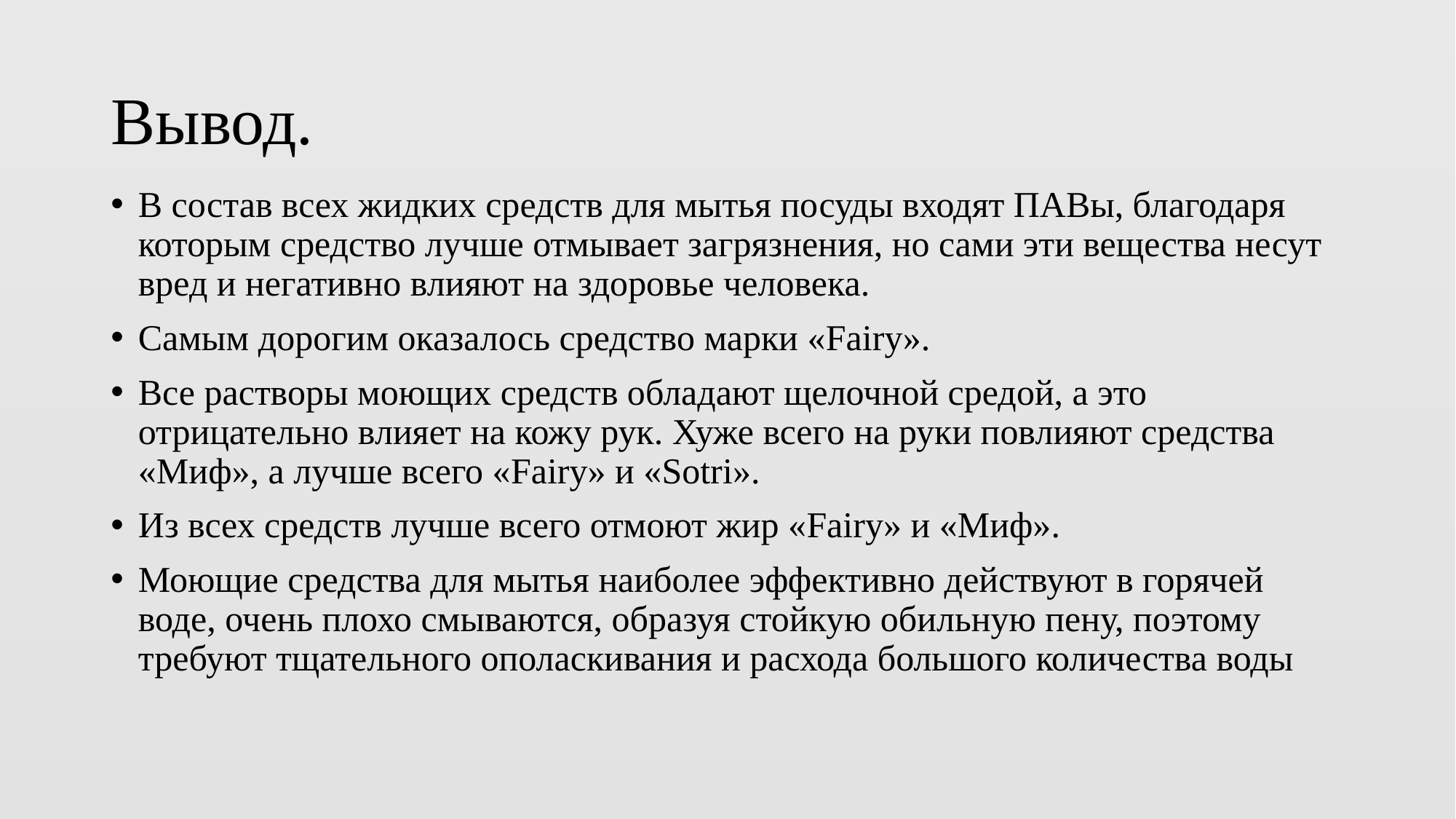

# Вывод.
В состав всех жидких средств для мытья посуды входят ПАВы, благодаря которым средство лучше отмывает загрязнения, но сами эти вещества несут вред и негативно влияют на здоровье человека.
Самым дорогим оказалось средство марки «Fairy».
Все растворы моющих средств обладают щелочной средой, а это отрицательно влияет на кожу рук. Хуже всего на руки повлияют средства «Миф», а лучше всего «Fairy» и «Sotri».
Из всех средств лучше всего отмоют жир «Fairy» и «Миф».
Моющие средства для мытья наиболее эффективно действуют в горячей воде, очень плохо смываются, образуя стойкую обильную пену, поэтому требуют тщательного ополаскивания и расхода большого количества воды